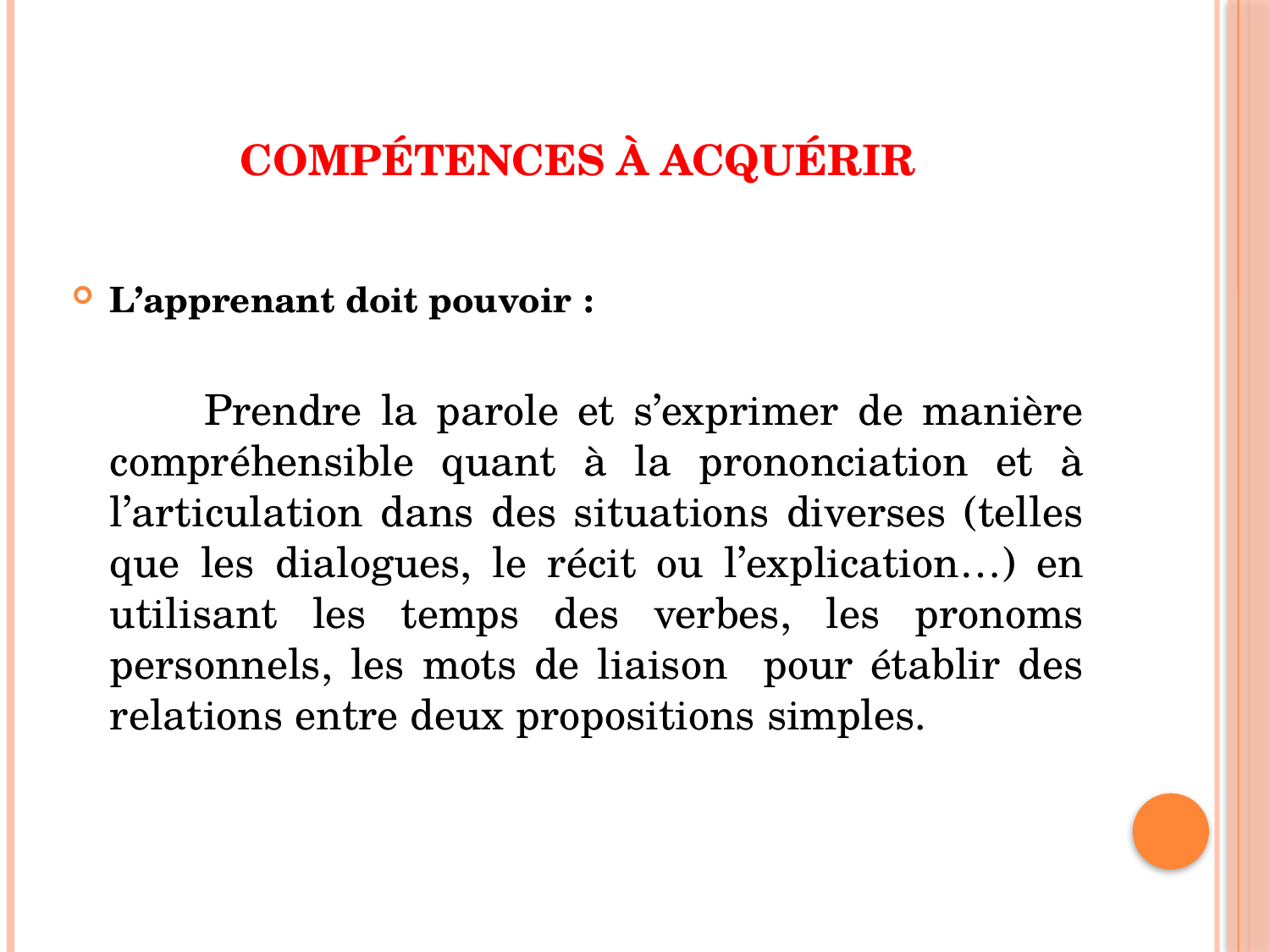

# Compétences à acquérir

L’apprenant doit pouvoir :

       Prendre la parole et s’exprimer de manière compréhensible quant à la prononciation et à l’articulation dans des situations diverses (telles que les dialogues, le récit ou l’explication…) en utilisant les temps des verbes, les pronoms personnels, les mots de liaison  pour établir des relations entre deux propositions simples.